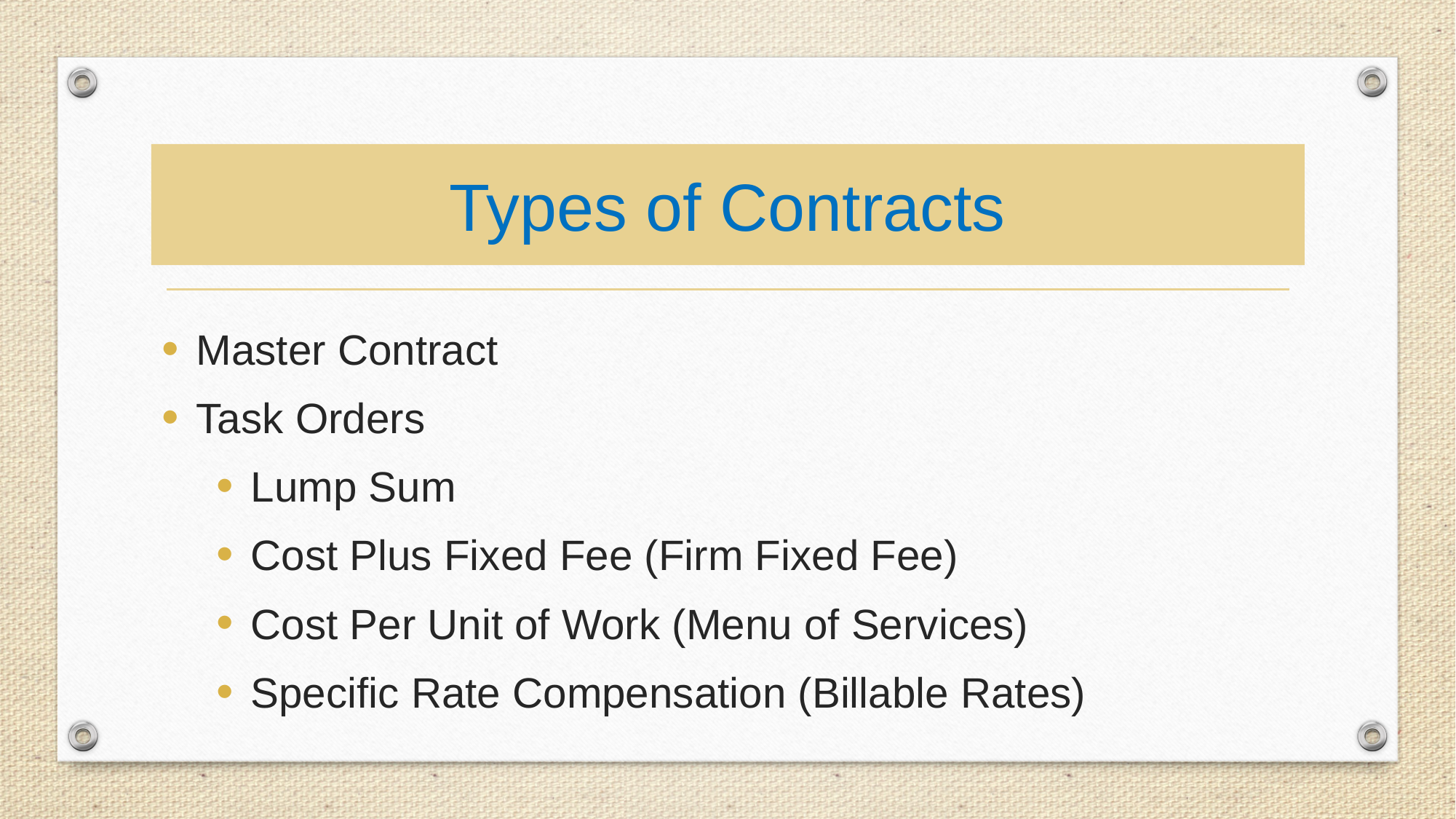

# Types of Contracts
Master Contract
Task Orders
Lump Sum
Cost Plus Fixed Fee (Firm Fixed Fee)
Cost Per Unit of Work (Menu of Services)
Specific Rate Compensation (Billable Rates)